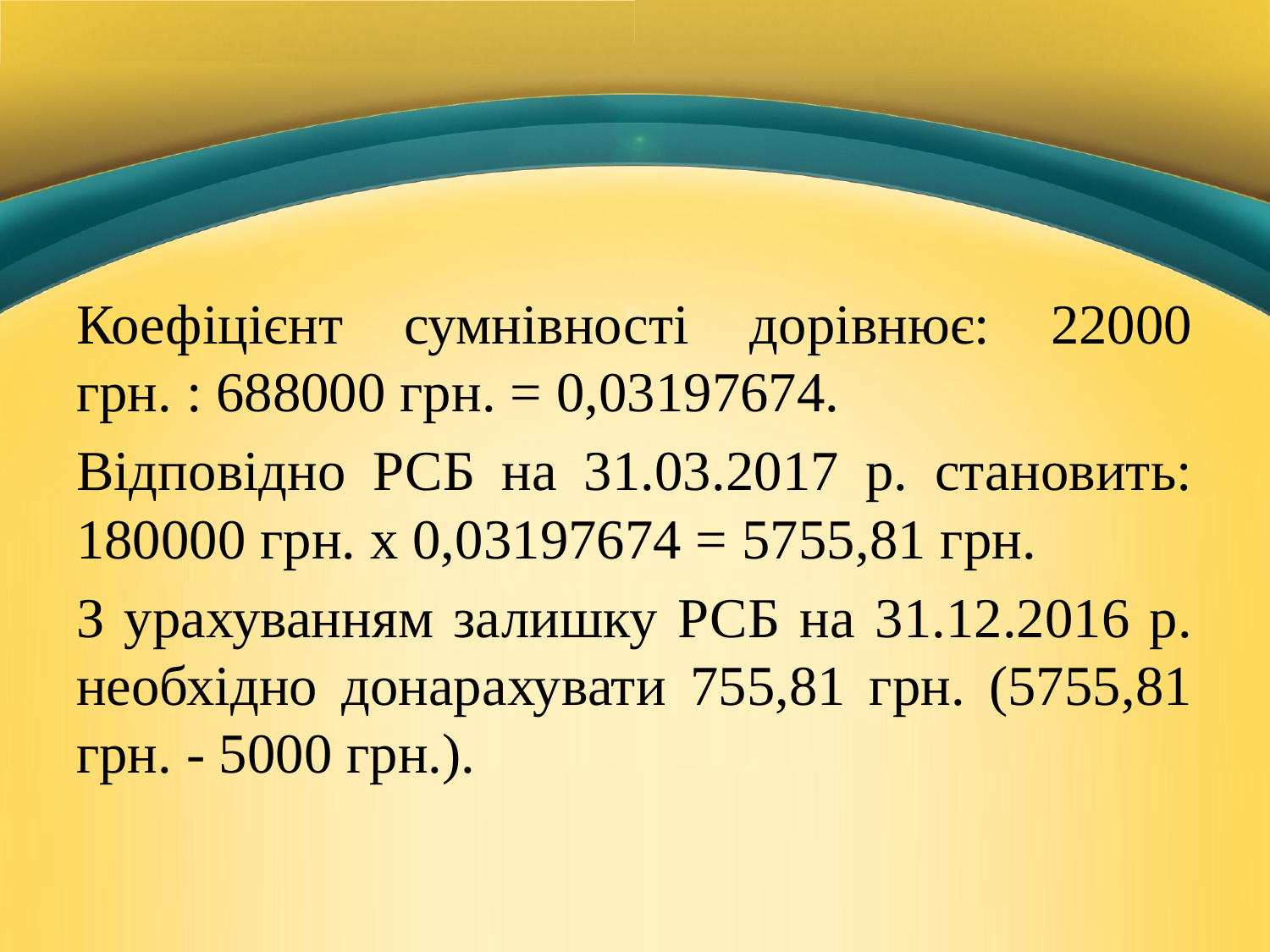

#
Коефіцієнт сумнівності дорівнює: 22000 грн. : 688000 грн. = 0,03197674.
Відповідно РСБ на 31.03.2017 р. становить: 180000 грн. х 0,03197674 = 5755,81 грн.
З урахуванням залишку РСБ на 31.12.2016 р. необхідно донарахувати 755,81 грн. (5755,81 грн. - 5000 грн.).